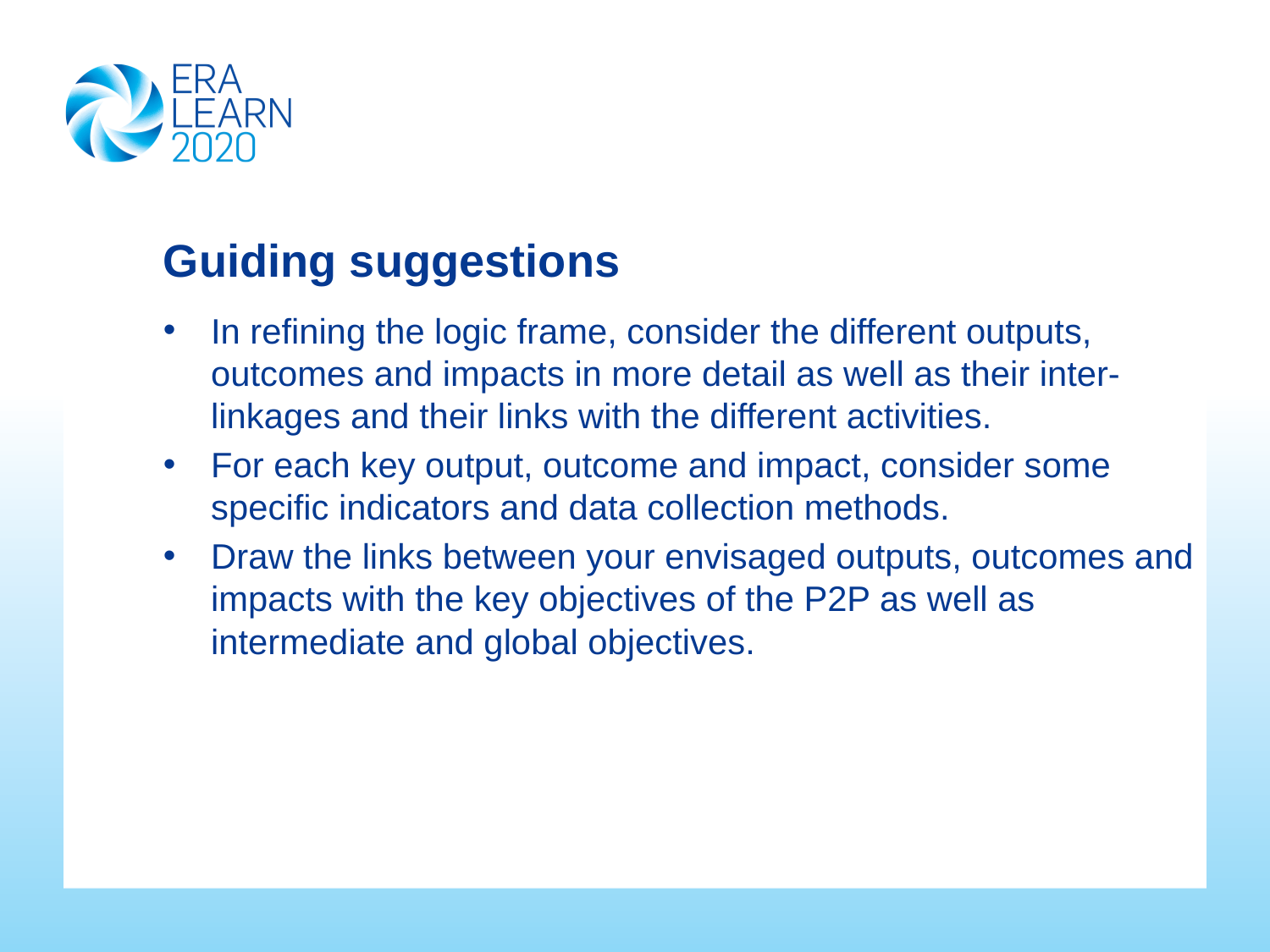

# Guiding suggestions
In refining the logic frame, consider the different outputs, outcomes and impacts in more detail as well as their inter-linkages and their links with the different activities.
For each key output, outcome and impact, consider some specific indicators and data collection methods.
Draw the links between your envisaged outputs, outcomes and impacts with the key objectives of the P2P as well as intermediate and global objectives.